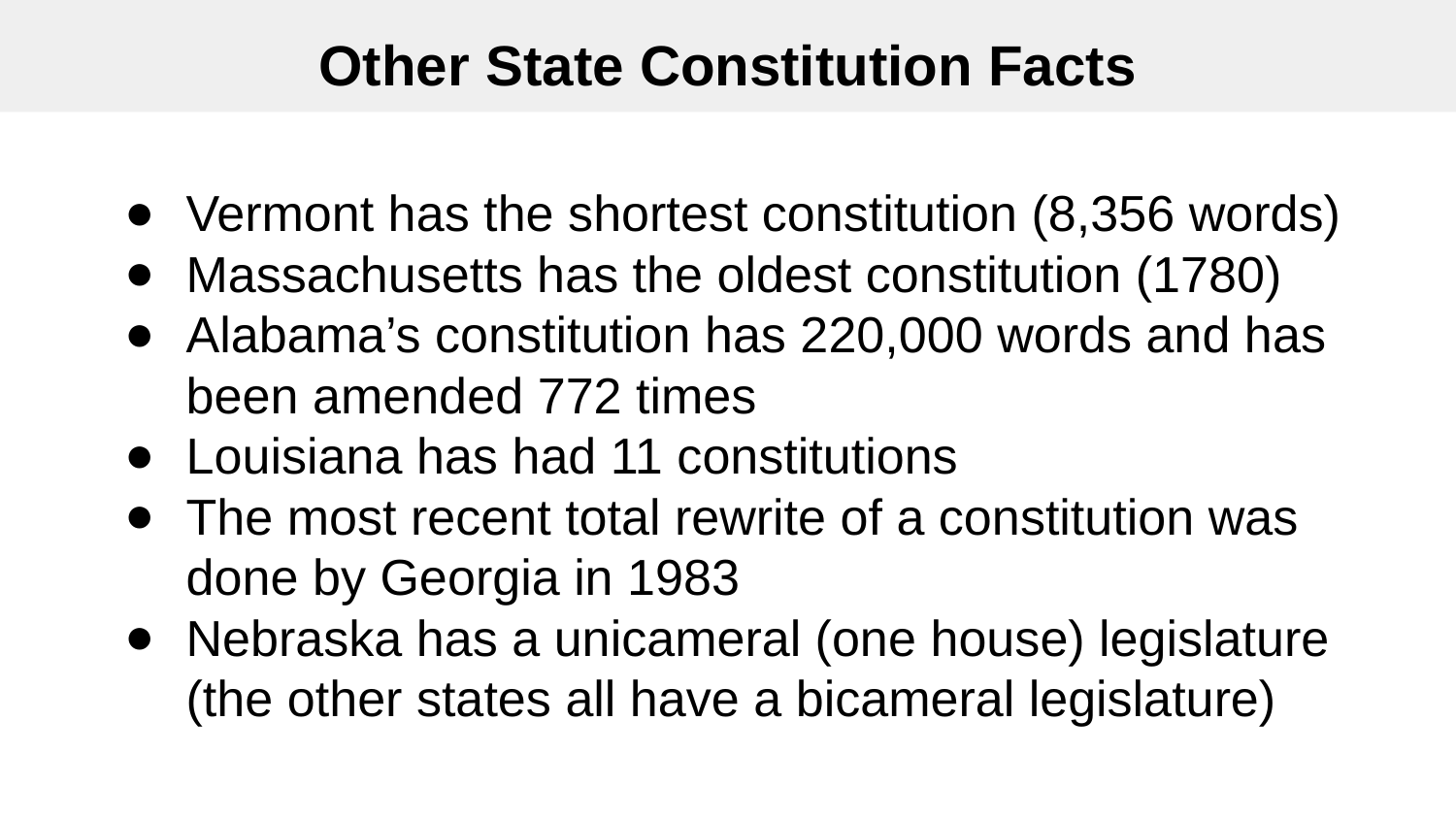

# Other State Constitution Facts
Vermont has the shortest constitution (8,356 words)
Massachusetts has the oldest constitution (1780)
Alabama’s constitution has 220,000 words and has been amended 772 times
Louisiana has had 11 constitutions
The most recent total rewrite of a constitution was done by Georgia in 1983
Nebraska has a unicameral (one house) legislature (the other states all have a bicameral legislature)